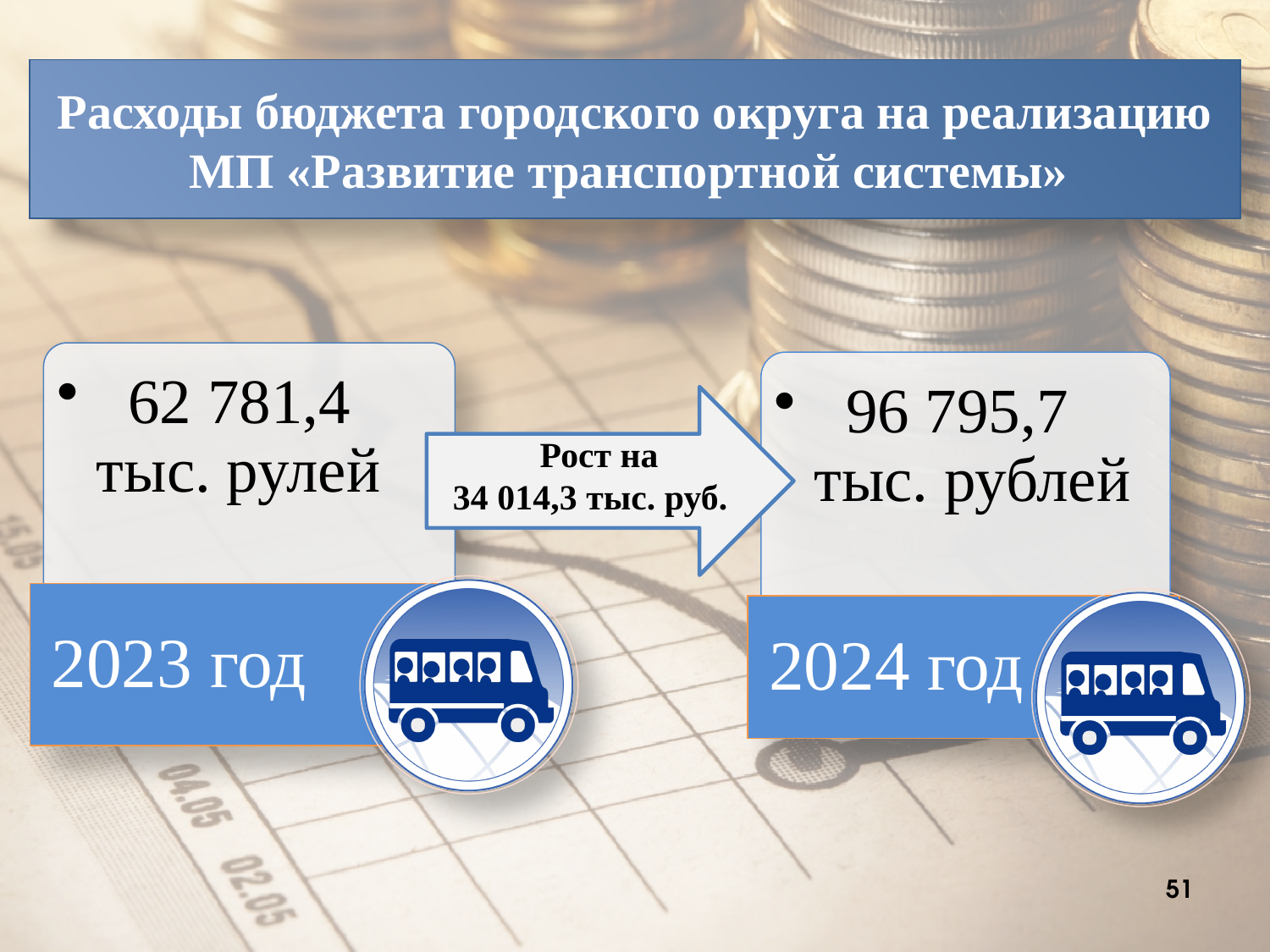

Расходы бюджета городского округа на реализацию
МП «Развитие транспортной системы»
  62 781,4 тыс. рулей
2023 год
  96 795,7 тыс. рублей
2024 год

  Рост на
34 014,3 тыс. руб.
51